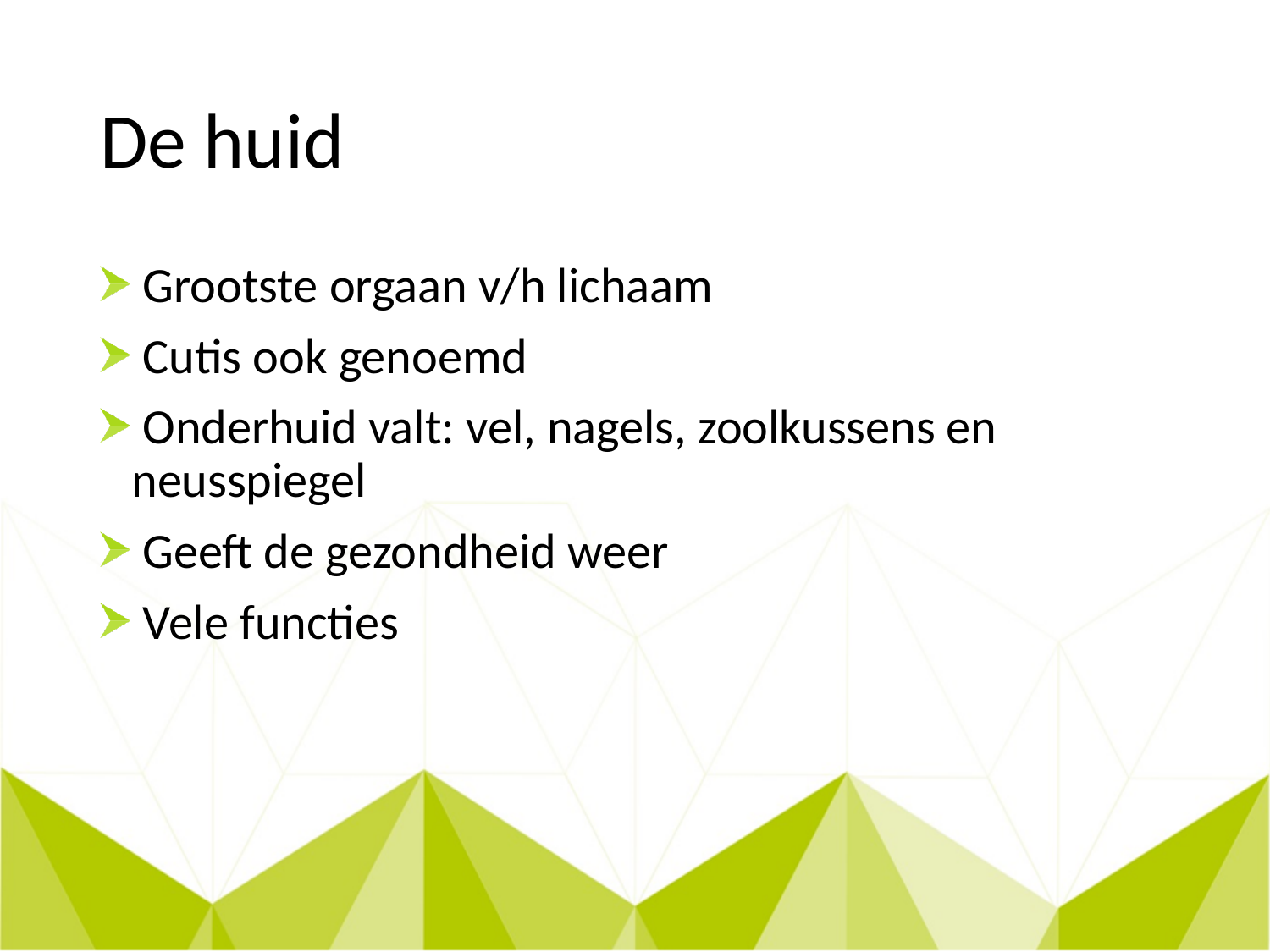

# De huid
 Grootste orgaan v/h lichaam
 Cutis ook genoemd
 Onderhuid valt: vel, nagels, zoolkussens en neusspiegel
 Geeft de gezondheid weer
 Vele functies